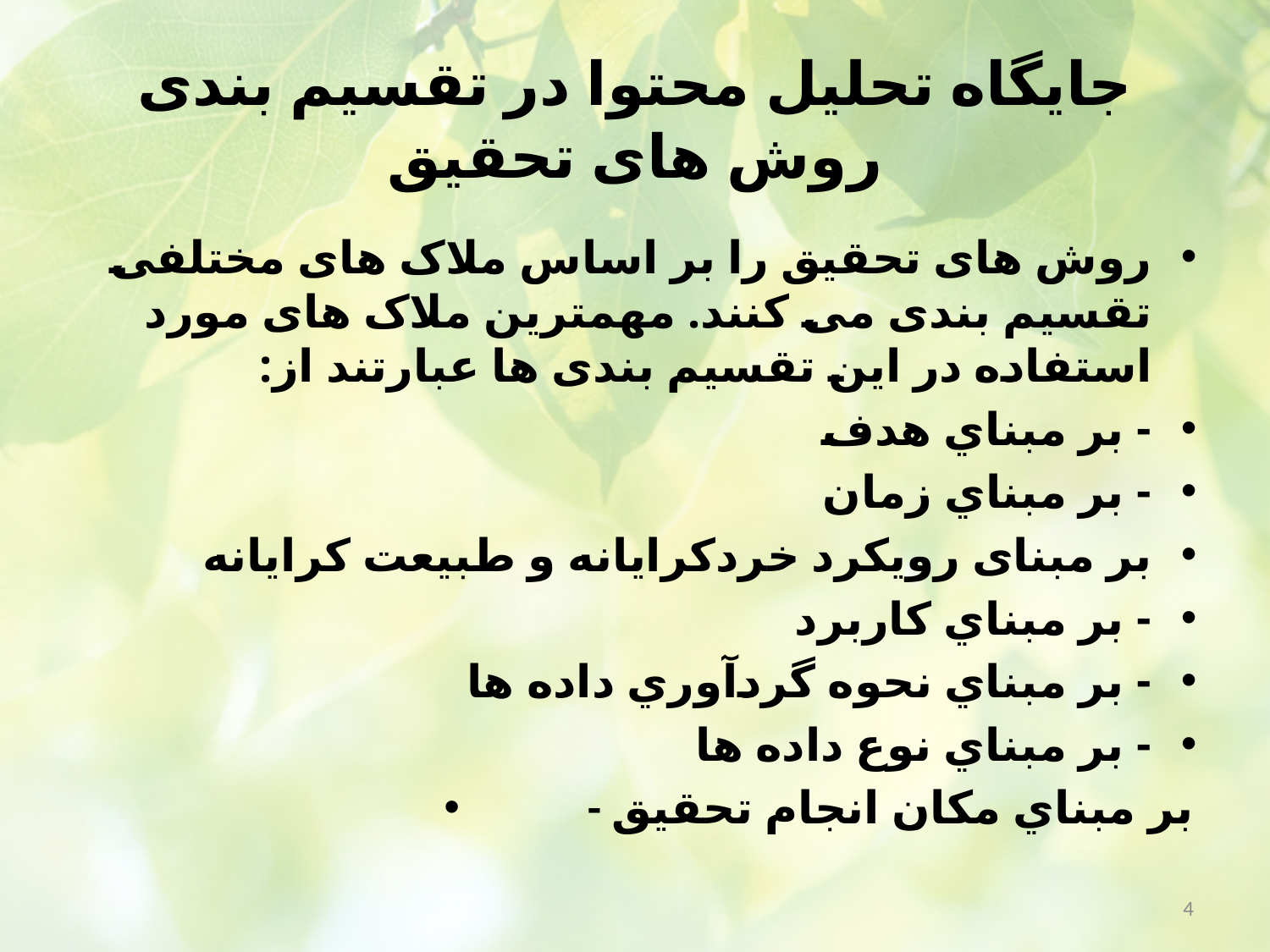

# جایگاه تحلیل محتوا در تقسیم بندی روش های تحقیق
روش های تحقیق را بر اساس ملاک های مختلفی تقسیم بندی می کنند. مهمترین ملاک های مورد استفاده در این تقسیم بندی ها عبارتند از:
- بر مبناي هدف
- بر مبناي زمان
بر مبنای رویکرد خردکرایانه و طبیعت کرایانه
- بر مبناي کاربرد
- بر مبناي نحوه گردآوري داده ها
- بر مبناي نوع داده ها
- بر مبناي مكان انجام تحقيق
4